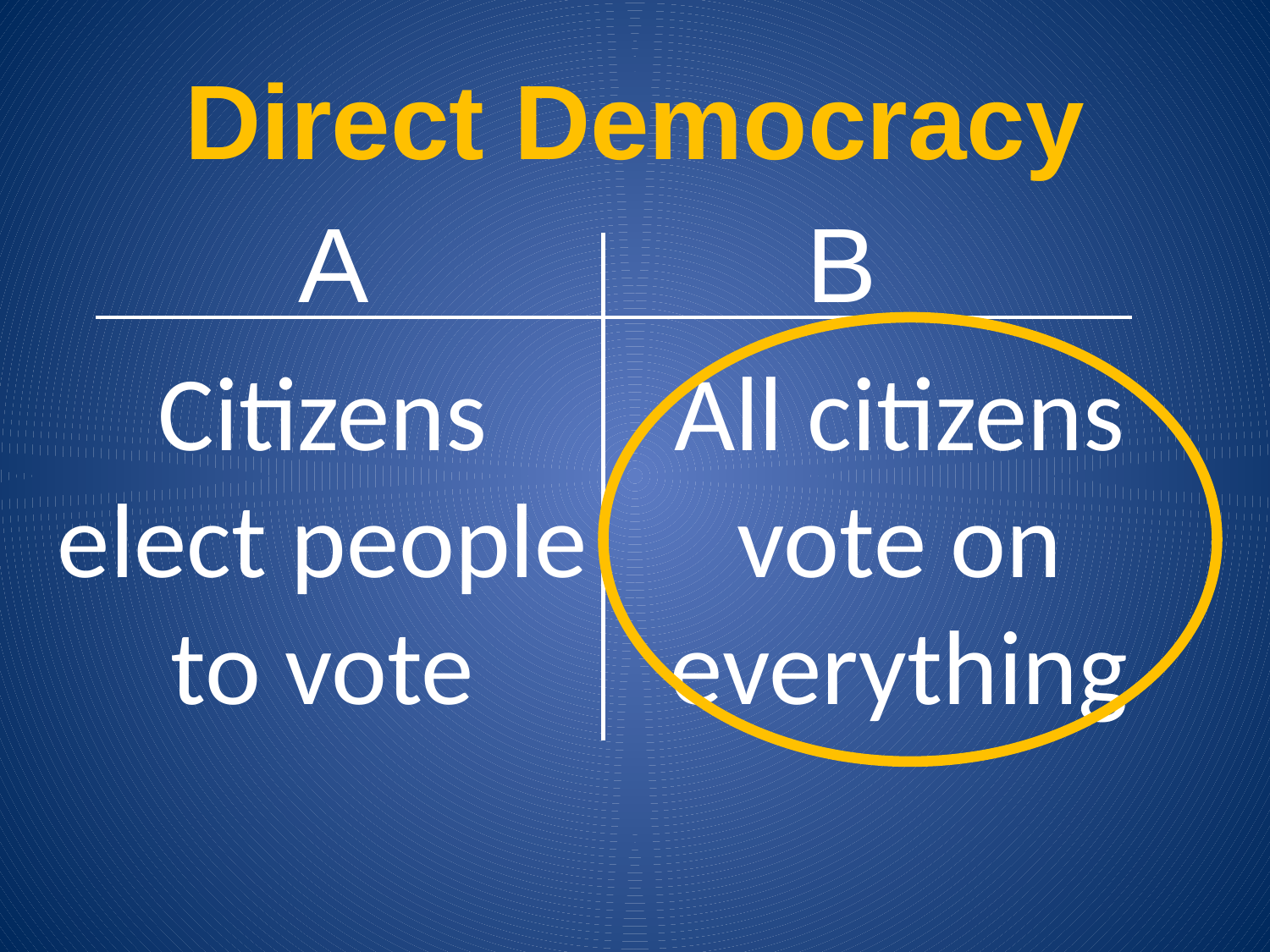

# Direct Democracy
A
B

Citizens elect people to vote
All citizens vote on everything